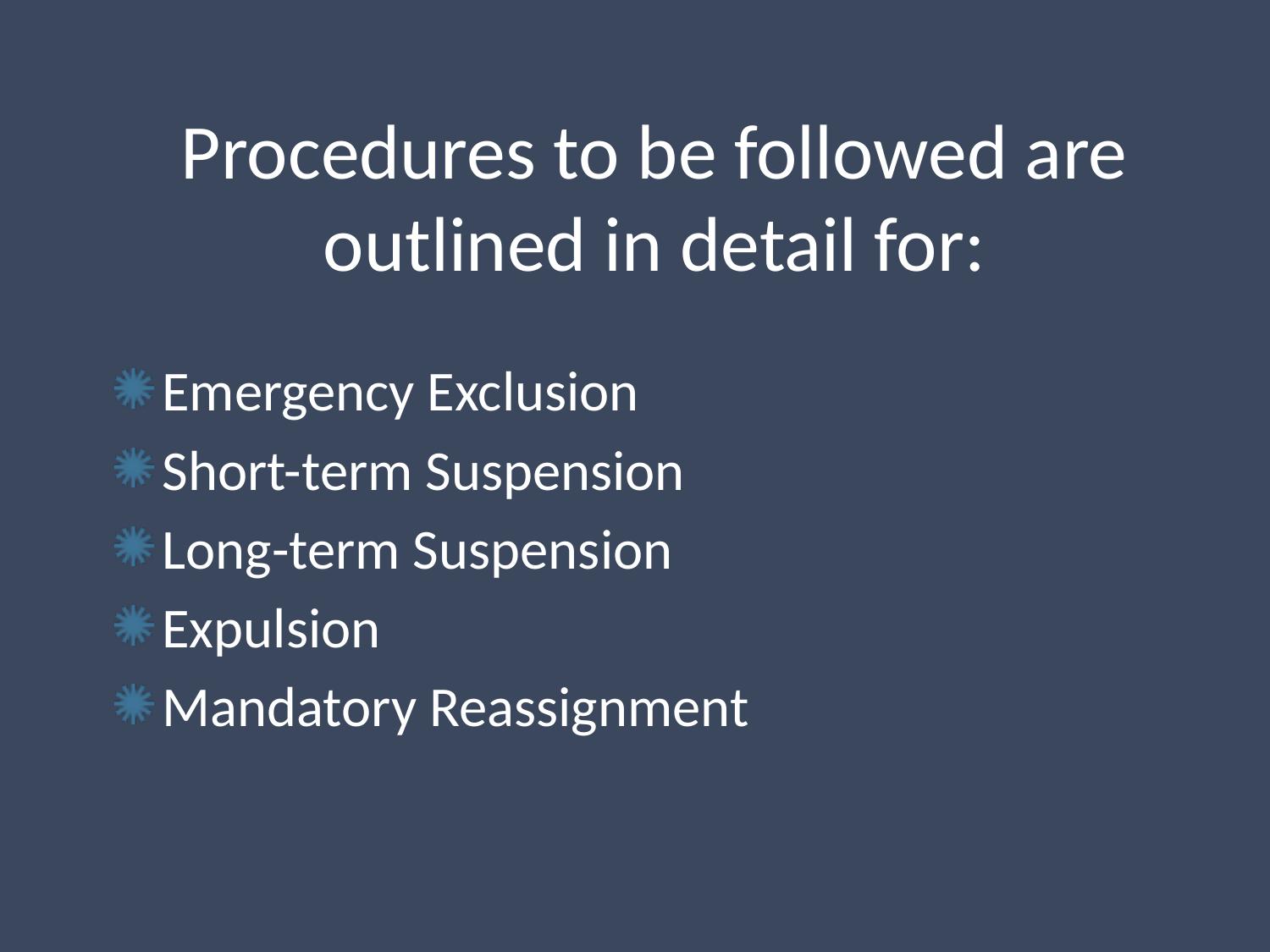

# Procedures to be followed are outlined in detail for:
Emergency Exclusion
Short-term Suspension
Long-term Suspension
Expulsion
Mandatory Reassignment